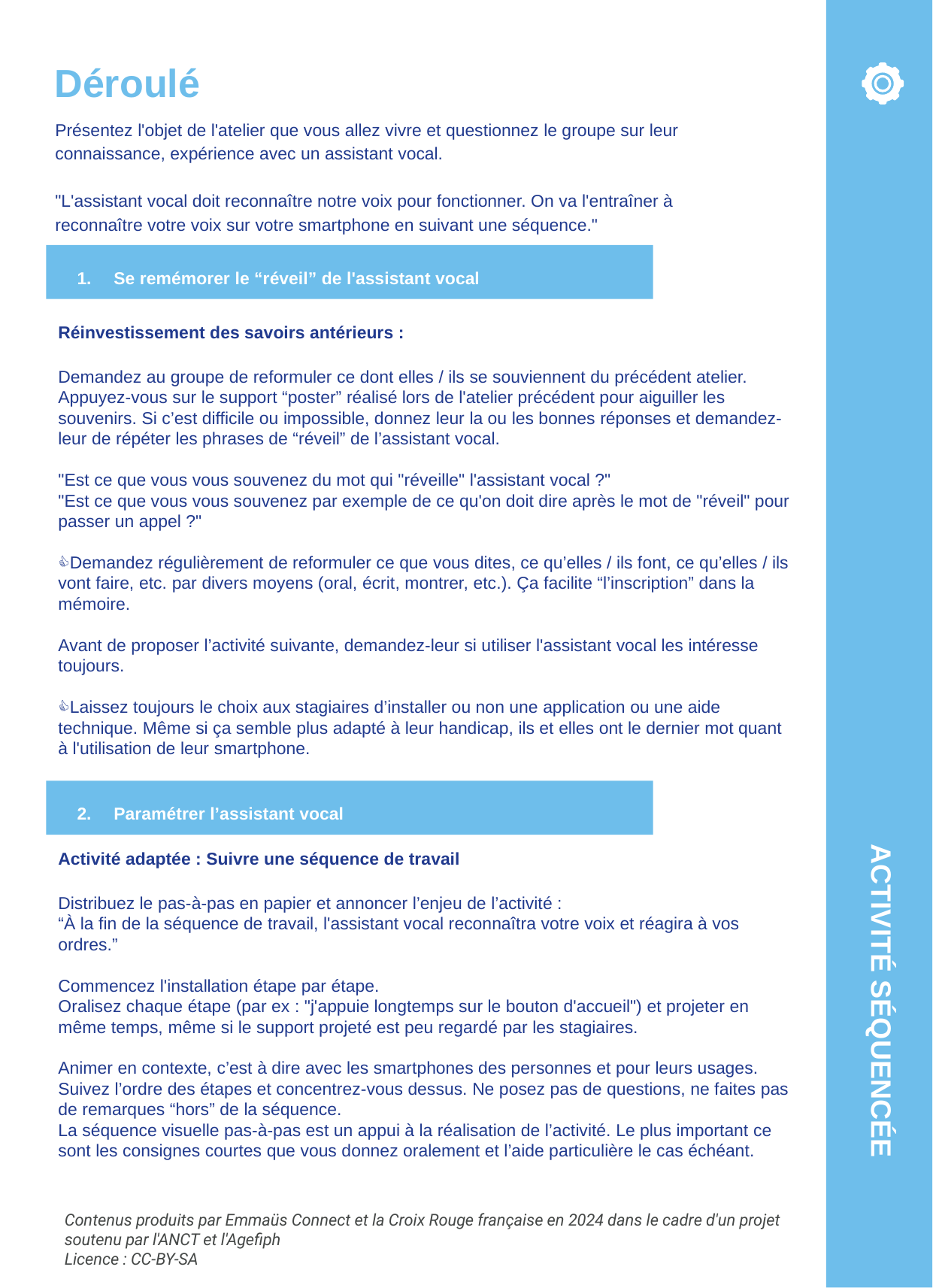

Déroulé

Présentez l'objet de l'atelier que vous allez vivre et questionnez le groupe sur leur connaissance, expérience avec un assistant vocal.

"L'assistant vocal doit reconnaître notre voix pour fonctionner. On va l'entraîner à reconnaître votre voix sur votre smartphone en suivant une séquence."
Se remémorer le “réveil” de l'assistant vocal
Réinvestissement des savoirs antérieurs :

Demandez au groupe de reformuler ce dont elles / ils se souviennent du précédent atelier. Appuyez-vous sur le support “poster” réalisé lors de l'atelier précédent pour aiguiller les souvenirs. Si c’est difficile ou impossible, donnez leur la ou les bonnes réponses et demandez-leur de répéter les phrases de “réveil” de l’assistant vocal.

"Est ce que vous vous souvenez du mot qui "réveille" l'assistant vocal ?"
"Est ce que vous vous souvenez par exemple de ce qu'on doit dire après le mot de "réveil" pour passer un appel ?"

👍Demandez régulièrement de reformuler ce que vous dites, ce qu’elles / ils font, ce qu’elles / ils vont faire, etc. par divers moyens (oral, écrit, montrer, etc.). Ça facilite “l’inscription” dans la mémoire.

Avant de proposer l’activité suivante, demandez-leur si utiliser l'assistant vocal les intéresse toujours.

👍Laissez toujours le choix aux stagiaires d’installer ou non une application ou une aide technique. Même si ça semble plus adapté à leur handicap, ils et elles ont le dernier mot quant à l'utilisation de leur smartphone.

Paramétrer l’assistant vocal

Activité adaptée : Suivre une séquence de travail

Distribuez le pas-à-pas en papier et annoncer l’enjeu de l’activité :
“À la fin de la séquence de travail, l'assistant vocal reconnaîtra votre voix et réagira à vos ordres.”

Commencez l'installation étape par étape.
Oralisez chaque étape (par ex : "j'appuie longtemps sur le bouton d'accueil") et projeter en même temps, même si le support projeté est peu regardé par les stagiaires.

Animer en contexte, c’est à dire avec les smartphones des personnes et pour leurs usages.
Suivez l’ordre des étapes et concentrez-vous dessus. Ne posez pas de questions, ne faites pas de remarques “hors” de la séquence.
La séquence visuelle pas-à-pas est un appui à la réalisation de l’activité. Le plus important ce sont les consignes courtes que vous donnez oralement et l’aide particulière le cas échéant.
ACTIVITÉ SÉQUENCÉE

Contenus produits par Emmaüs Connect et la Croix Rouge française en 2024 dans le cadre d'un projet soutenu par l'ANCT et l'Agefiph
Licence : CC-BY-SA